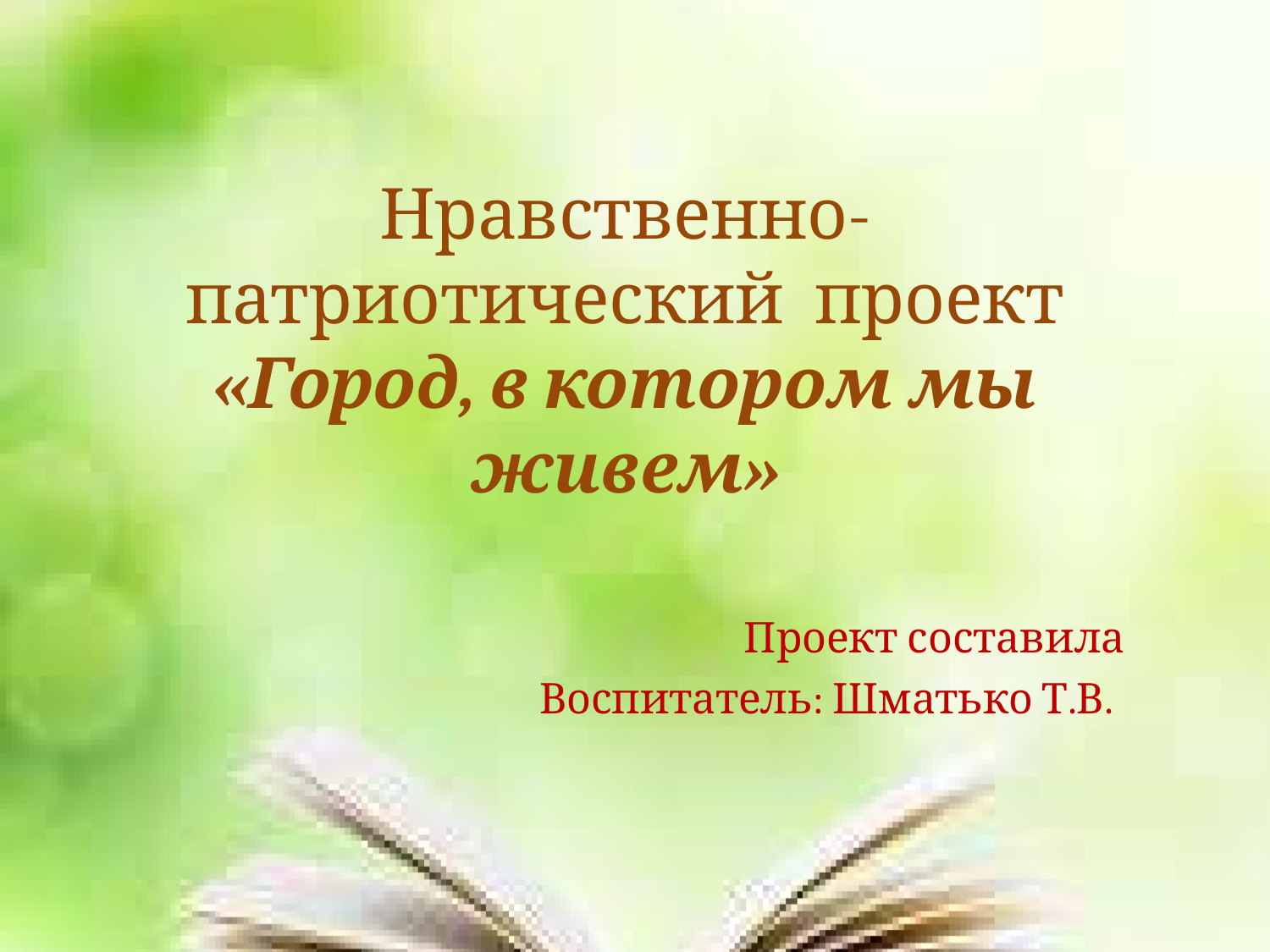

# Нравственно-патриотический  проект
«Город, в котором мы живем»
Проект составила  Воспитатель: Шматько Т.В.